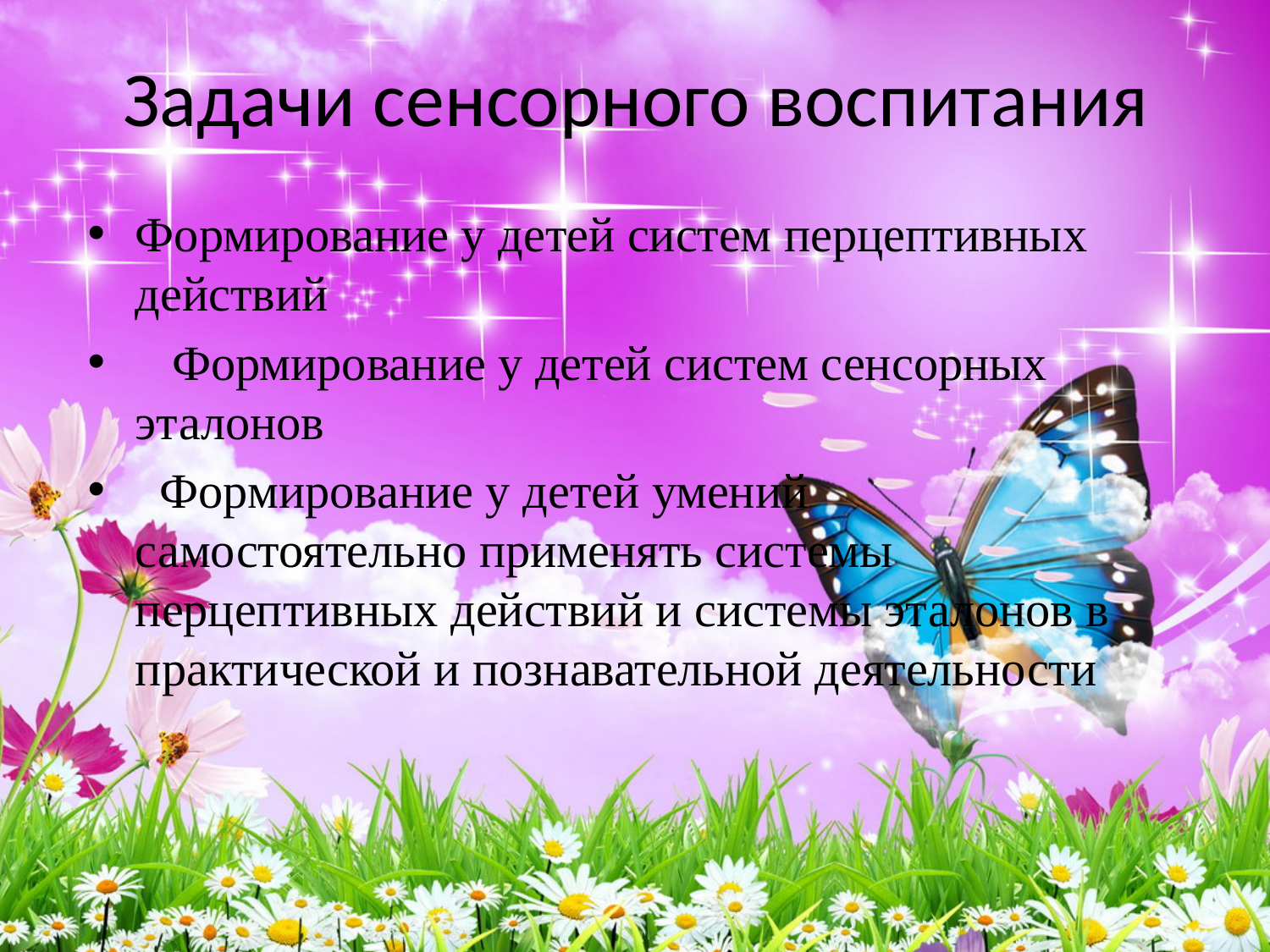

# Задачи сенсорного воспитания
Формирование у детей систем перцептивных действий
   Формирование у детей систем сенсорных эталонов
  Формирование у детей умений самостоятельно применять системы перцептивных действий и системы эталонов в практической и познавательной деятельности